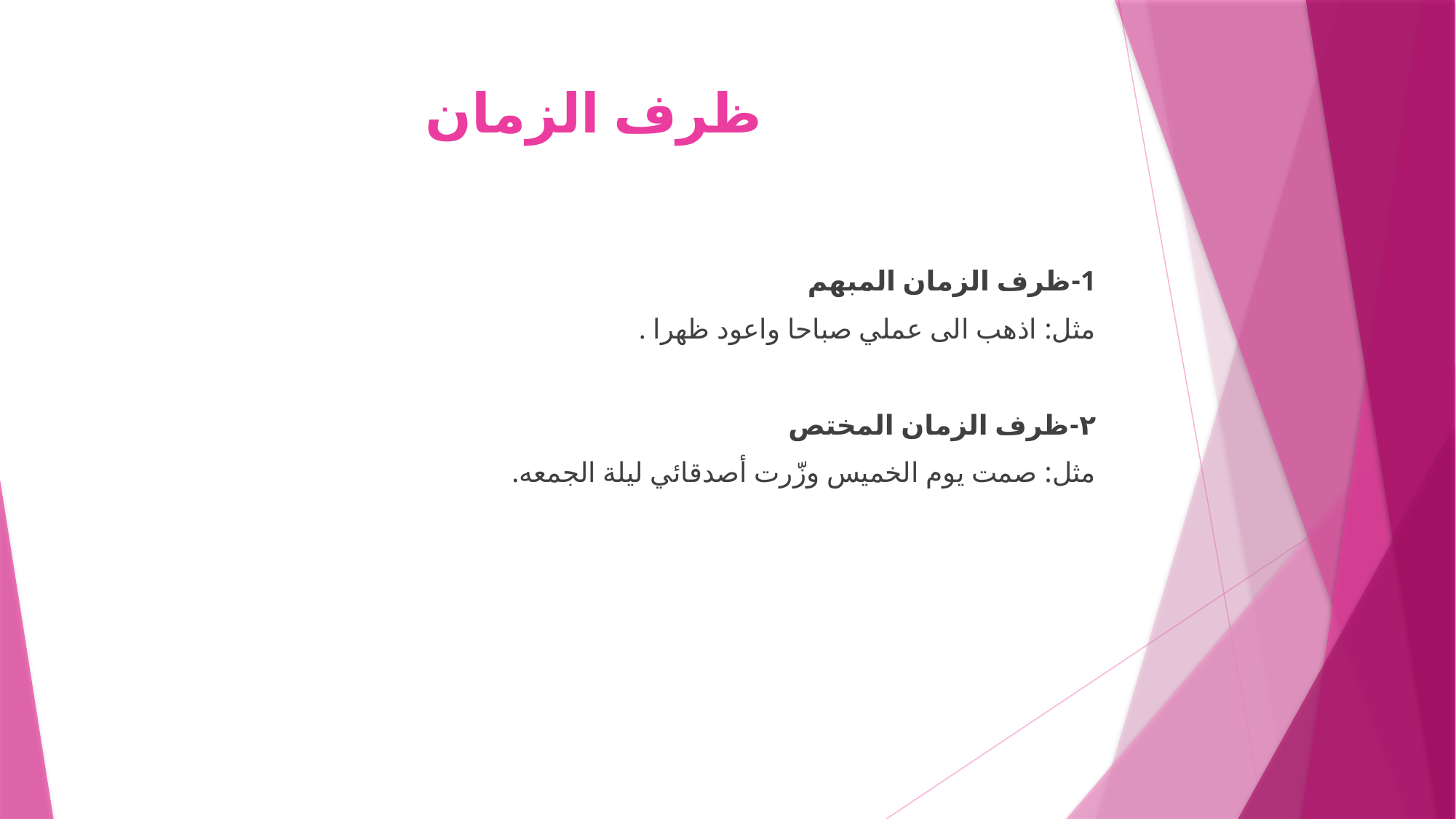

# ظرف الزمان
1-ظرف الزمان المبهم
مثل: اذهب الى عملي صباحا واعود ظهرا .

٢-ظرف الزمان المختص
مثل: صمت يوم الخميس وزّرت أصدقائي ليلة الجمعه.